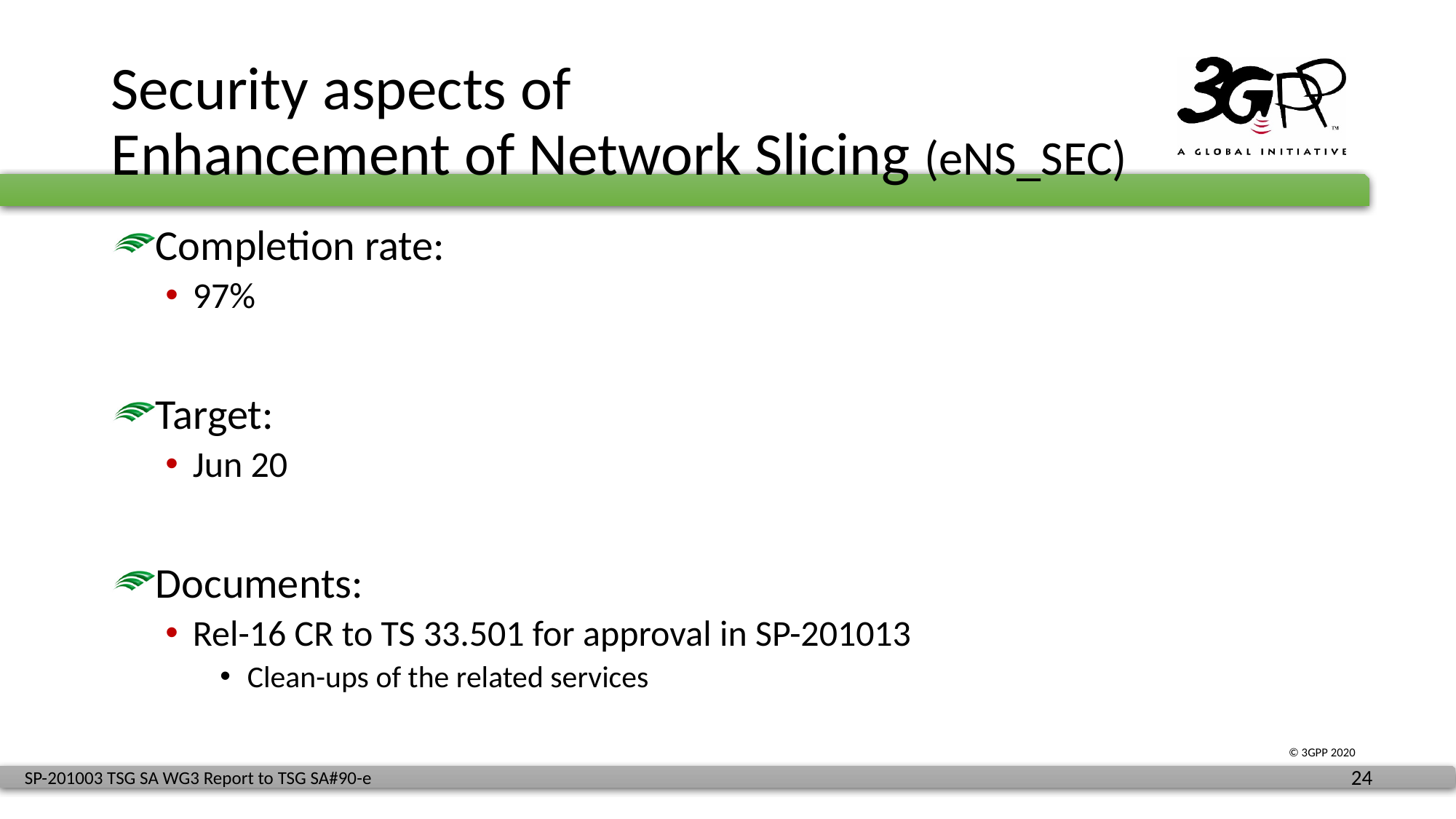

# Security aspects of Enhancement of Network Slicing (eNS_SEC)
Completion rate:
97%

Target:
Jun 20

Documents:
Rel-16 CR to TS 33.501 for approval in SP-201013
Clean-ups of the related services